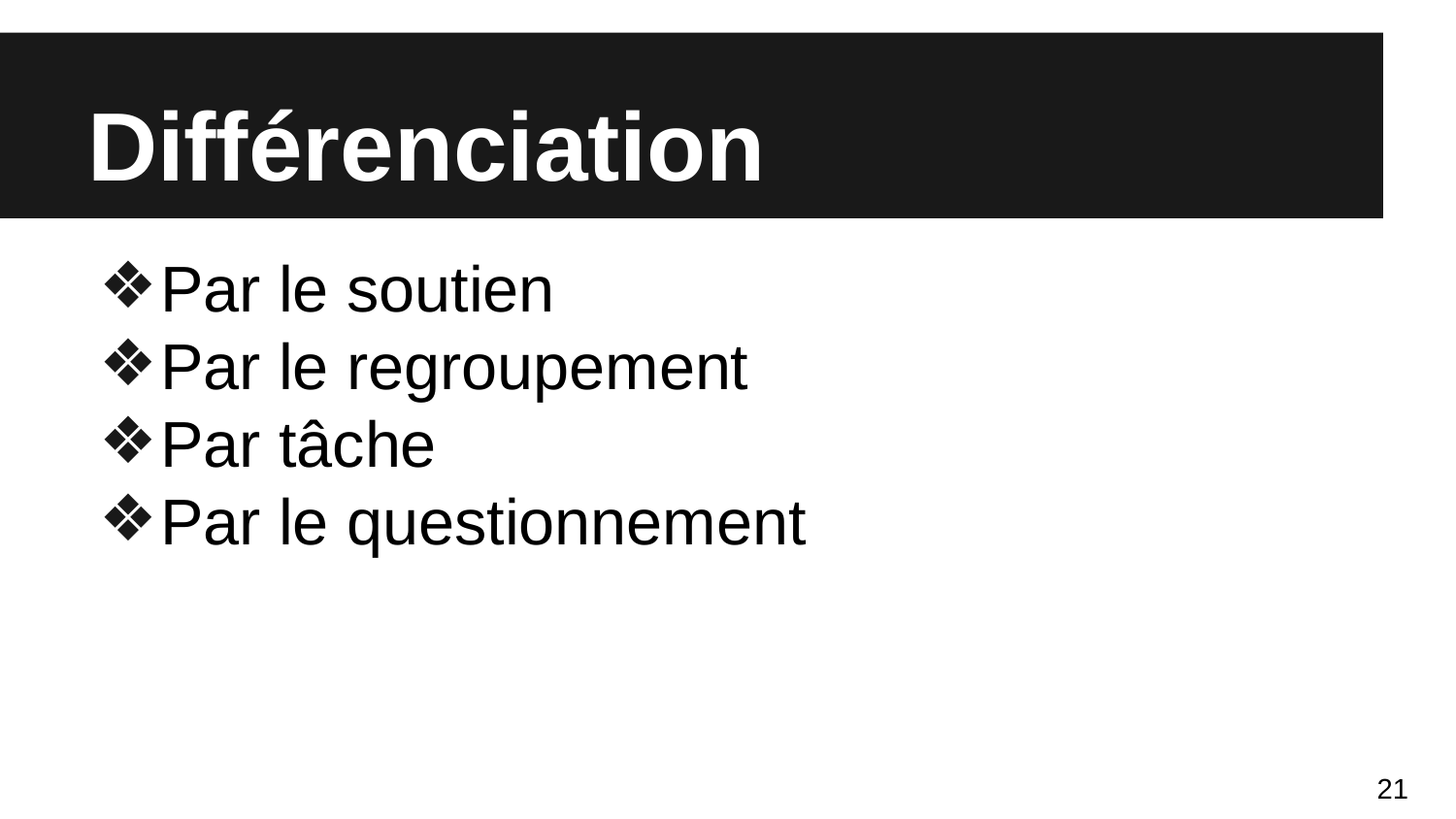

# Différenciation
Par le soutien
Par le regroupement
Par tâche
Par le questionnement
21